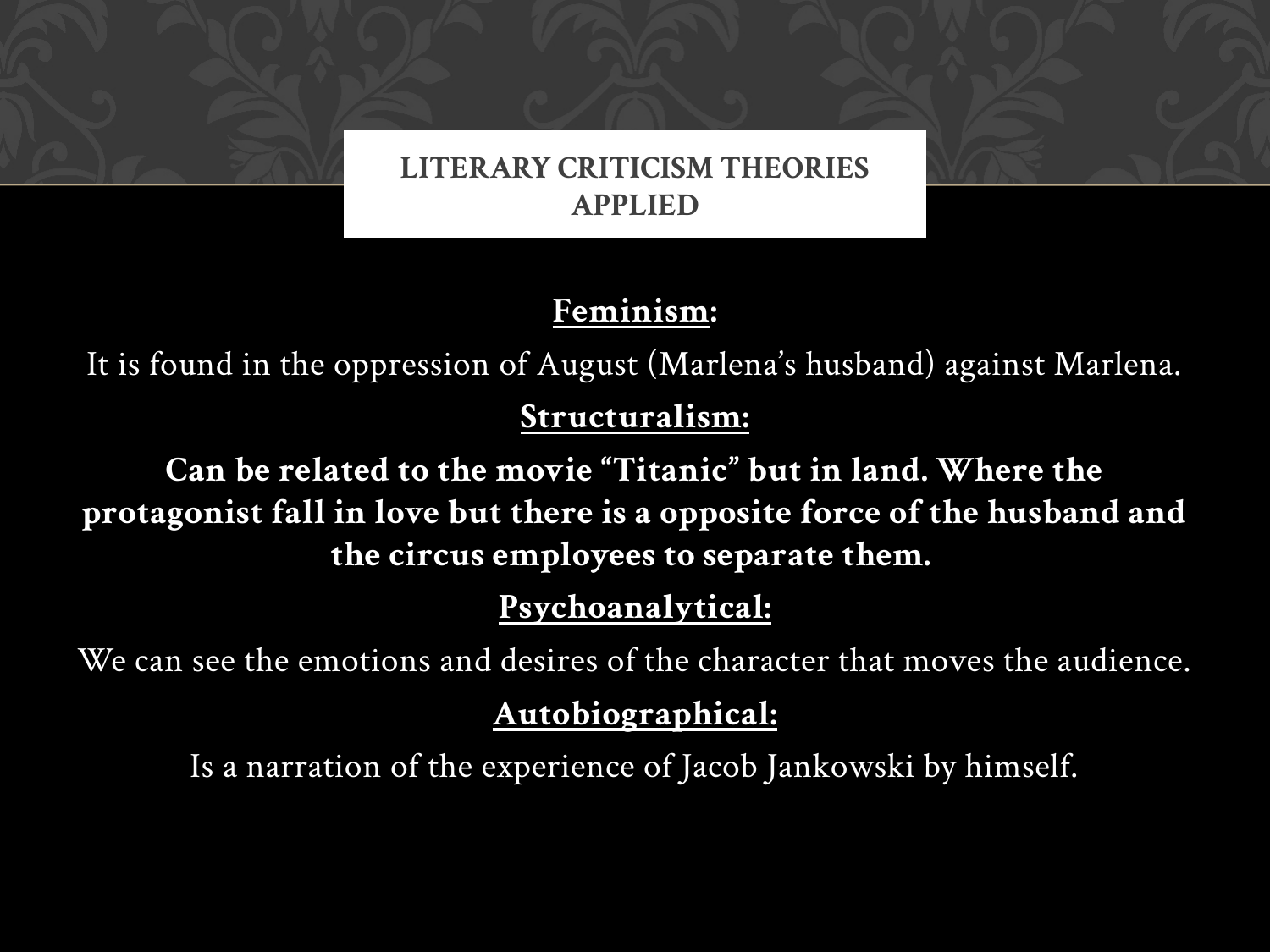

# Literary Criticism Theories applied
Feminism:
It is found in the oppression of August (Marlena’s husband) against Marlena.
Structuralism:
Can be related to the movie “Titanic” but in land. Where the protagonist fall in love but there is a opposite force of the husband and the circus employees to separate them.
Psychoanalytical:
We can see the emotions and desires of the character that moves the audience.
Autobiographical:
Is a narration of the experience of Jacob Jankowski by himself.